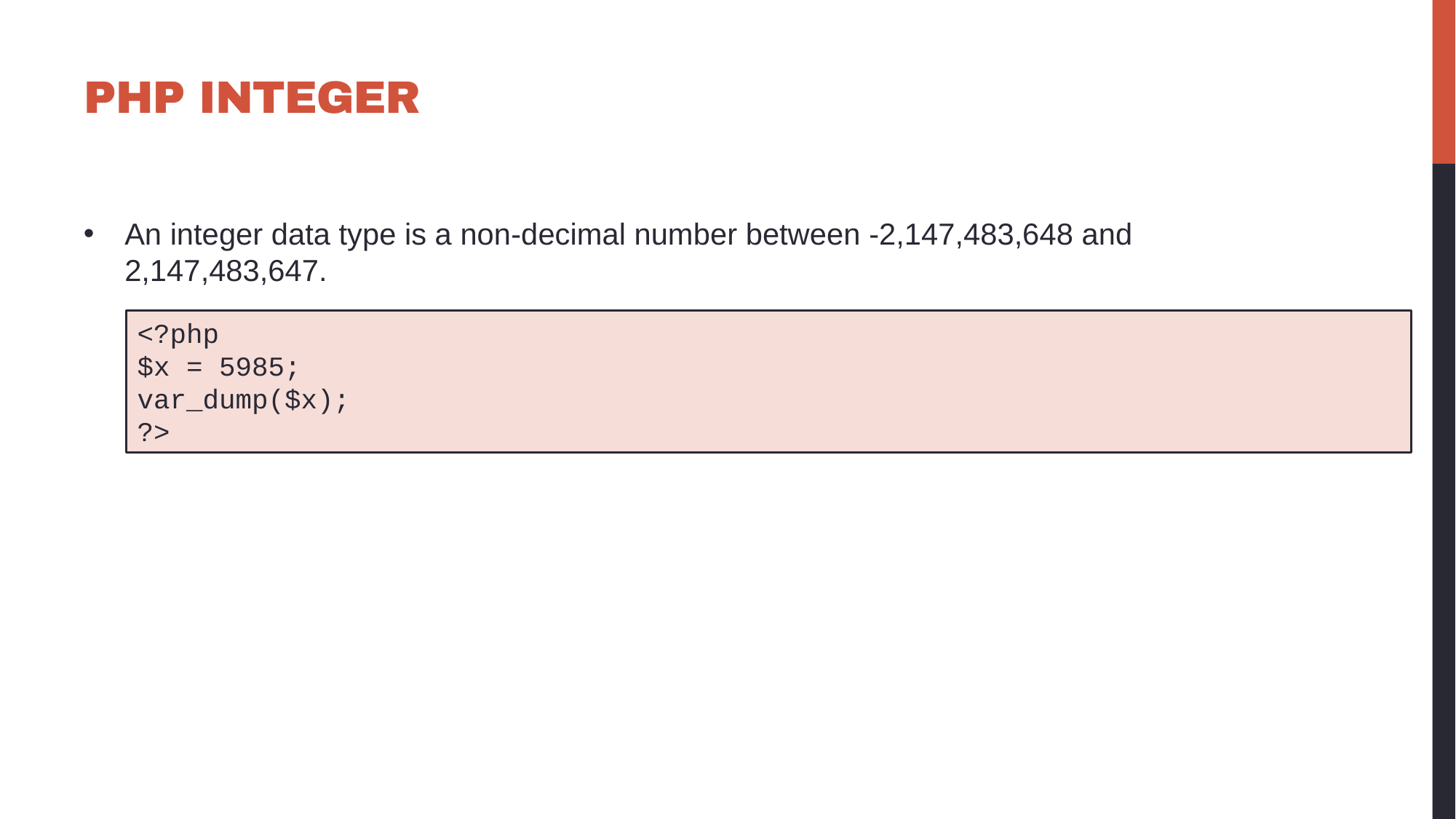

# PHP Integer
An integer data type is a non-decimal number between -2,147,483,648 and 2,147,483,647.
<?php
$x = 5985;
var_dump($x);
?>